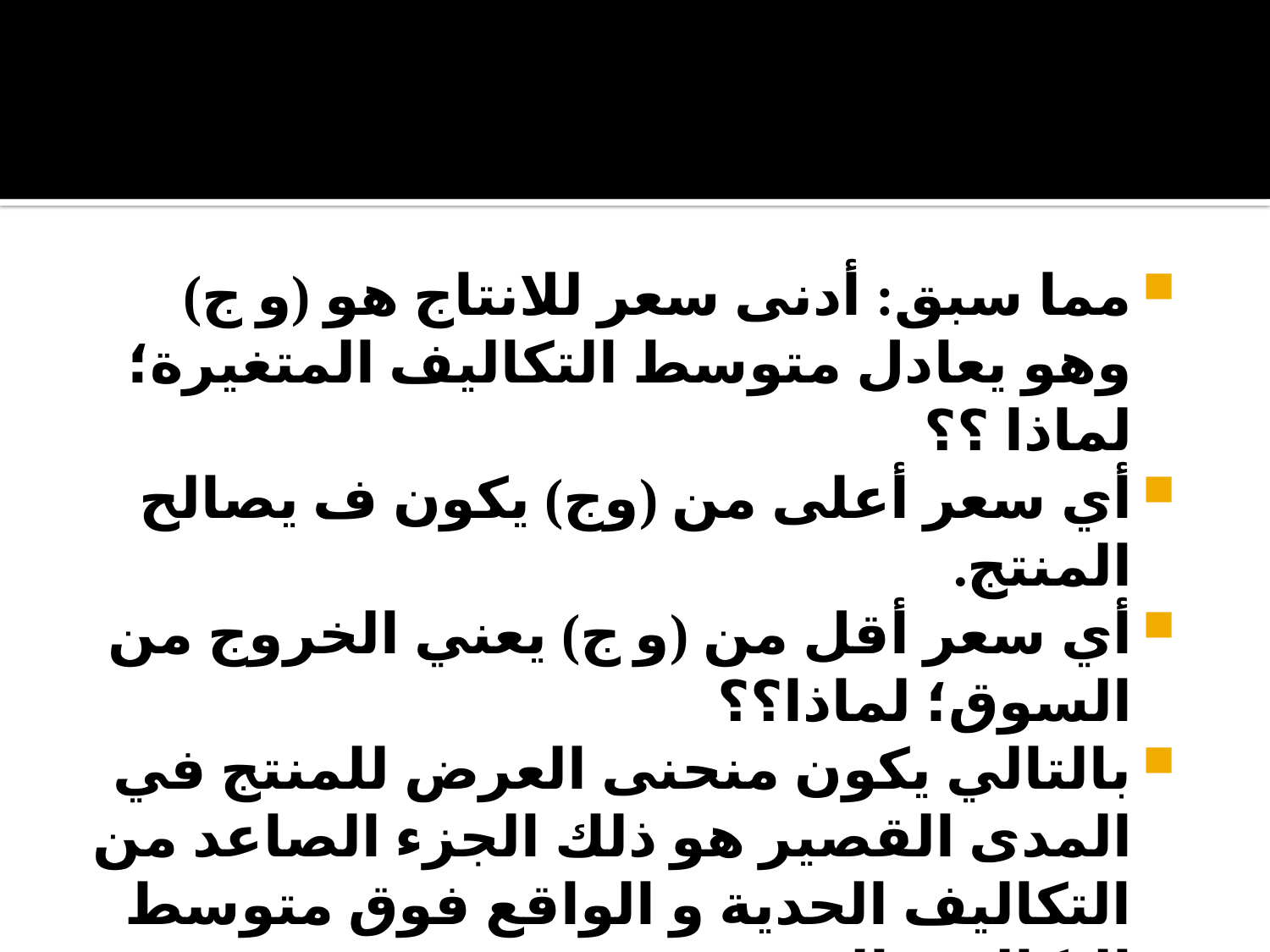

#
مما سبق: أدنى سعر للانتاج هو (و ج) وهو يعادل متوسط التكاليف المتغيرة؛ لماذا ؟؟
أي سعر أعلى من (وج) يكون ف يصالح المنتج.
أي سعر أقل من (و ج) يعني الخروج من السوق؛ لماذا؟؟
بالتالي يكون منحنى العرض للمنتج في المدى القصير هو ذلك الجزء الصاعد من التكاليف الحدية و الواقع فوق متوسط التكاليف المتغيرة.